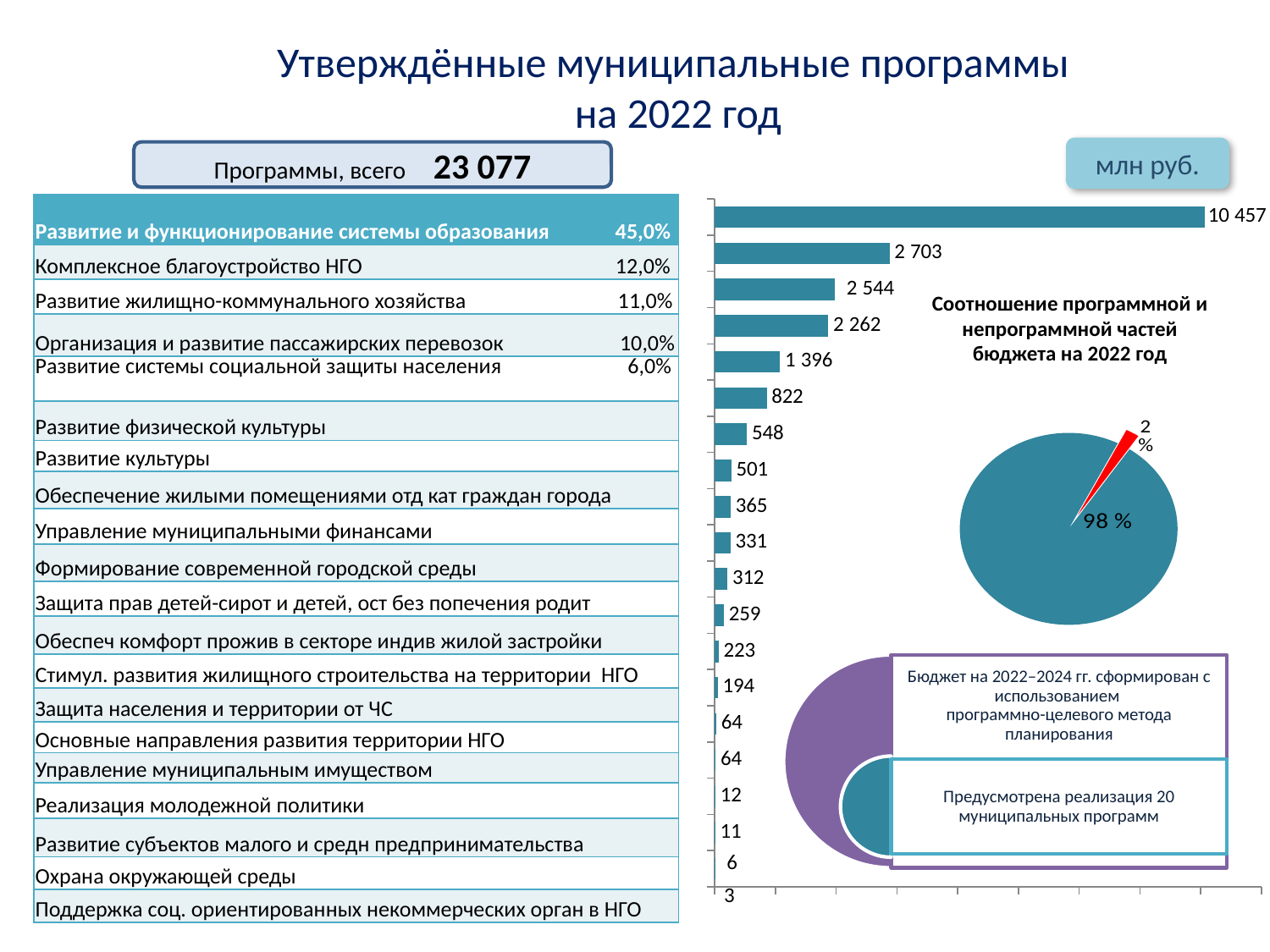

Утверждённые муниципальные программы
на 2022 год
млн руб.
Программы, всего     23 077

### Chart

| Category | Значения |
|---|---|
| Муниципальная программа Новокузнецкого городского округа "Охрана окружающей среды и рациональное природопользование в границах Новокузнецкого городского округа" | 5.0 |
| Муниципальная программа Новокузнецкого городского округа "Реализация молодежной политики в городе Новокузнецке" | 9.0 |
| Муниципальная программа Новокузнецкого городского округа "Развитие субъектов малого и среднего предпринимательства в городе Новокузнецке" | 10.0 |
| Муниципальная программа Новокузнецкого городского округа "Управление капиталовложениями Новокузнецкого городского округа" | 13.0 |
| Муниципальная программа Новокузнецкого городского округа "Обеспечение комфортного проживания в секторе индивидуальной жилой застройки" | 26.0 |
| Муниципальная программа Новокузнецкого городского округа "Управление муниципальным имуществом Новокузнецкого городского округа" | 50.0 |
| Муниципальная программа Новокузнецкого городского округа "Основные направления развития территории Новокузнецкого городского округа" | 62.0 |
| Муниципальная программа Новокузнецкого городского округа "Защита населения и территории от чрезвычайных ситуаций природного и техногенного характера, обеспечение пожарной безопасности, безопасности на водных объектах территории Новокузнецкого городского о | 150.0 |
| Муниципальная программа Новокузнецкого городского округа "Управление муниципальными финансами Новокузнецкого городского округа" | 212.0 |
| Муниципальная программа Новокузнецкого городского округа "Формирование современной городской среды на территории Новокузнецкого городского округа на 2018-2022 годы" | 258.0 |
| Муниципальная программа Новокузнецкого городского округа "Защита прав детей-сирот и детей, оставшихся без попечения родителей, прав недееспособных граждан" | 264.0 |
| Муниципальная программа Новокузнецкого городского округа "Развитие физической культуры и массового спорта Новокузнецкого городского округа" | 271.0 |
| Муниципальная программа Новокузнецкого городского округа "Развитие культуры в городе Новокузнецке" | 530.0 |
| Муниципальная программа Новокузнецкого городского округа "Обеспечение жилыми помещениями отдельных категорий граждан города Новокузнецка" | 856.0 |
| Муниципальная программа Новокузнецкого городского округа "Развитие системы социальной защиты населения города Новокузнецка" | 1073.0 |
| Муниципальная программа Новокузнецкого городского округа "Комплексное благоустройство Новокузнецкого городского округа" | 1869.0 |
| Муниципальная программа Новокузнецкого городского округа "Развитие жилищно-коммунального хозяйства города Новокузнецка" | 1974.0 |
| Муниципальная программа Новокузнецкого городского округа "Организация и развитие пассажирских перевозок и координация работы операторов связи на территории Новокузнецкого городского округа" | 2876.0 |
| Муниципальная программа Новокузнецкого городского округа "Развитие и функционирование системы образования города Новокузнецка" | 8069.0 |
| Развитие и функционирование системы образования 45,0% |
| --- |
| Комплексное благоустройство НГО 12,0% |
| Развитие жилищно-коммунального хозяйства 11,0% |
| Организация и развитие пассажирских перевозок 10,0% |
| Развитие системы социальной защиты населения 6,0% |
| Развитие физической культуры |
| Развитие культуры |
| Обеспечение жилыми помещениями отд кат граждан города |
| Управление муниципальными финансами |
| Формирование современной городской среды |
| Защита прав детей-сирот и детей, ост без попечения родит |
| Обеспеч комфорт прожив в секторе индив жилой застройки |
| Стимул. развития жилищного строительства на территории НГО |
| Защита населения и территории от ЧС |
| Основные направления развития территории НГО |
| Управление муниципальным имуществом |
| Реализация молодежной политики |
| Развитие субъектов малого и средн предпринимательства |
| Охрана окружающей среды |
| Поддержка соц. ориентированных некоммерческих орган в НГО |
Соотношение программной и непрограммной частей бюджета на 2022 год

### Chart

| Category | Продажи |
|---|---|
| Программные мероприятия | 0.98 |
| Непрограммные мероприятия  | 0.02000000000000001 |
Бюджет на 2022–2024 гг. сформирован с использованием
программно-целевого метода планирования
Предусмотрена реализация 20 муниципальных программ
31